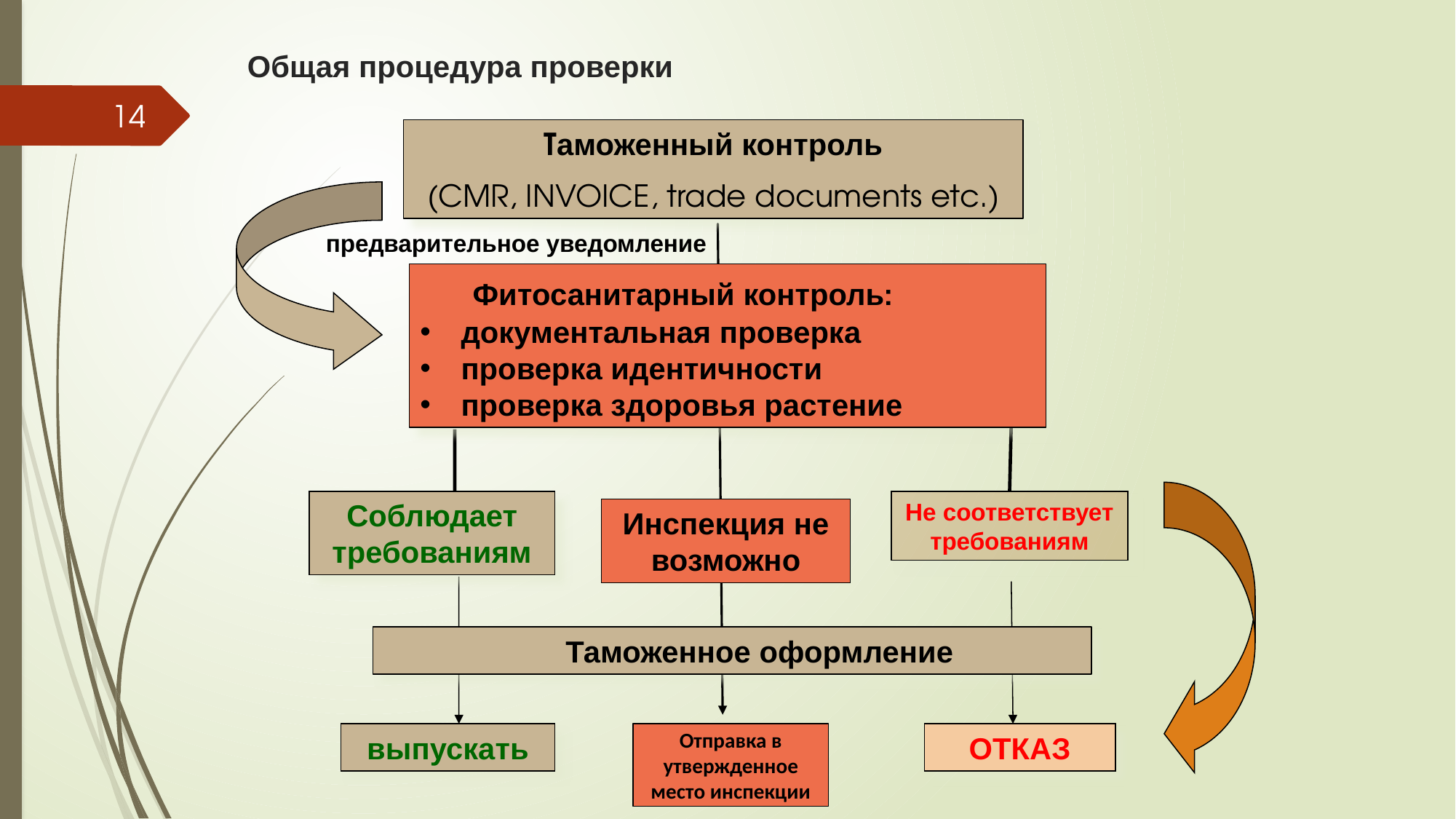

# Общая процедура проверки
14
 Tаможенный контроль
(CMR, INVOICE, trade documents etc.)

предварительное уведомление
 	Фитосанитарный контроль:
документальная проверка
проверка идентичности
проверка здоровья растение

Соблюдает требованиям
Не соответствует требованиям
Инспекция не возможно

Таможенное оформление
выпускать
Отправка в утвержденнoe местo инспекции
ОТКАЗ